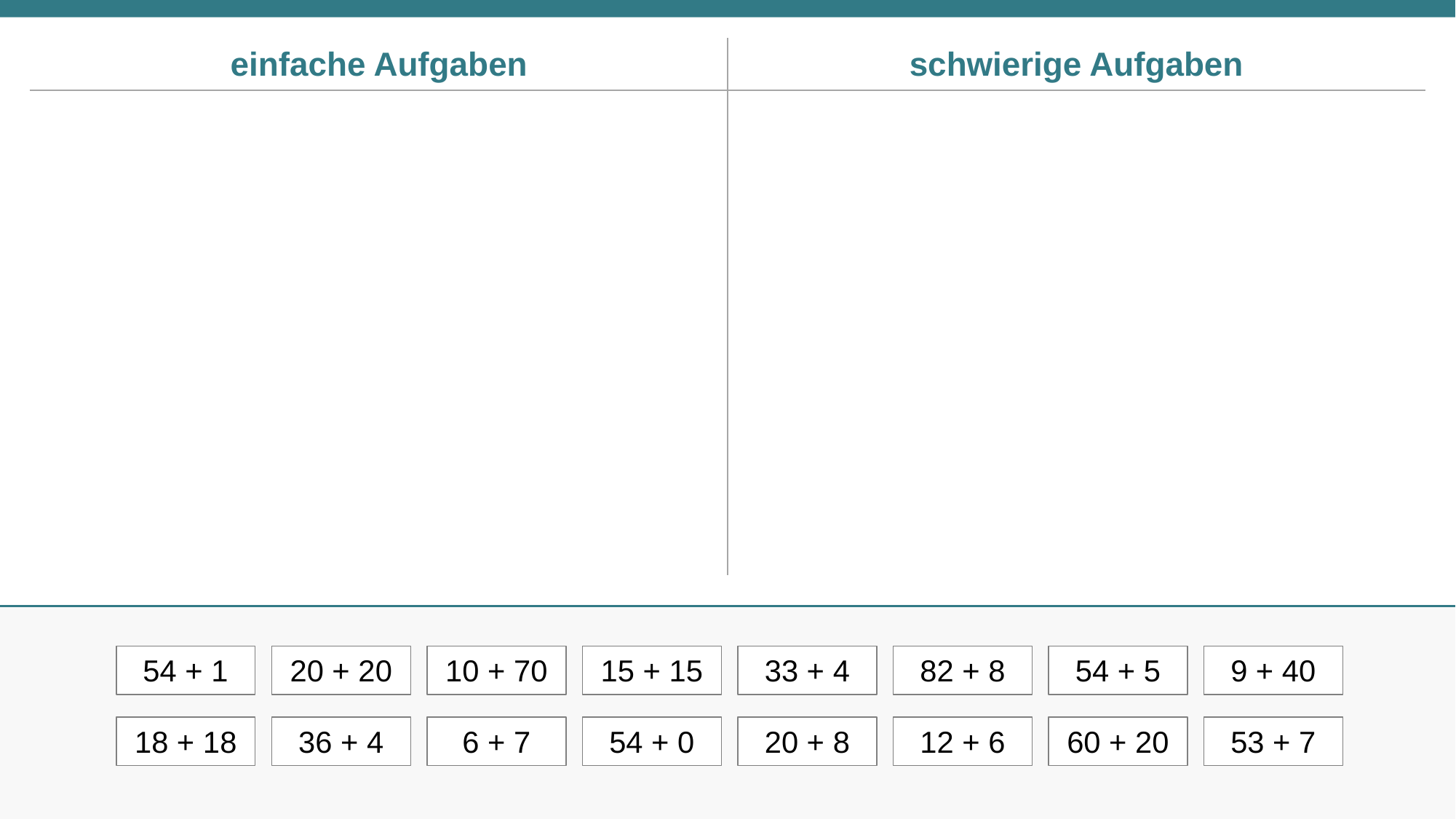

54 + 1
20 + 20
10 + 70
15 + 15
33 + 4
82 + 8
54 + 5
9 + 40
18 + 18
36 + 4
6 + 7
54 + 0
20 + 8
12 + 6
60 + 20
53 + 7